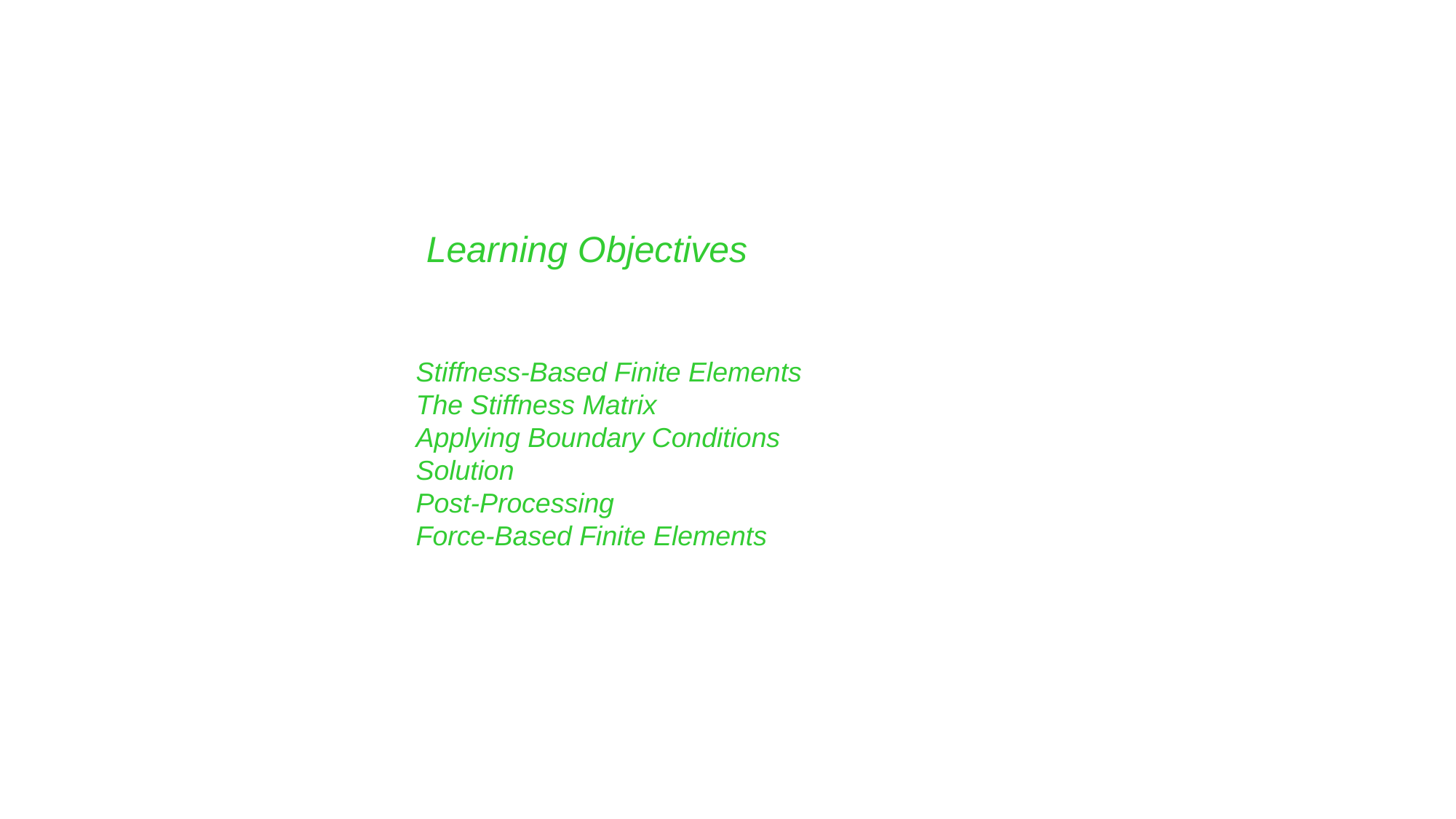

Learning Objectives
Stiffness-Based Finite Elements
The Stiffness Matrix
Applying Boundary Conditions
Solution
Post-Processing
Force-Based Finite Elements